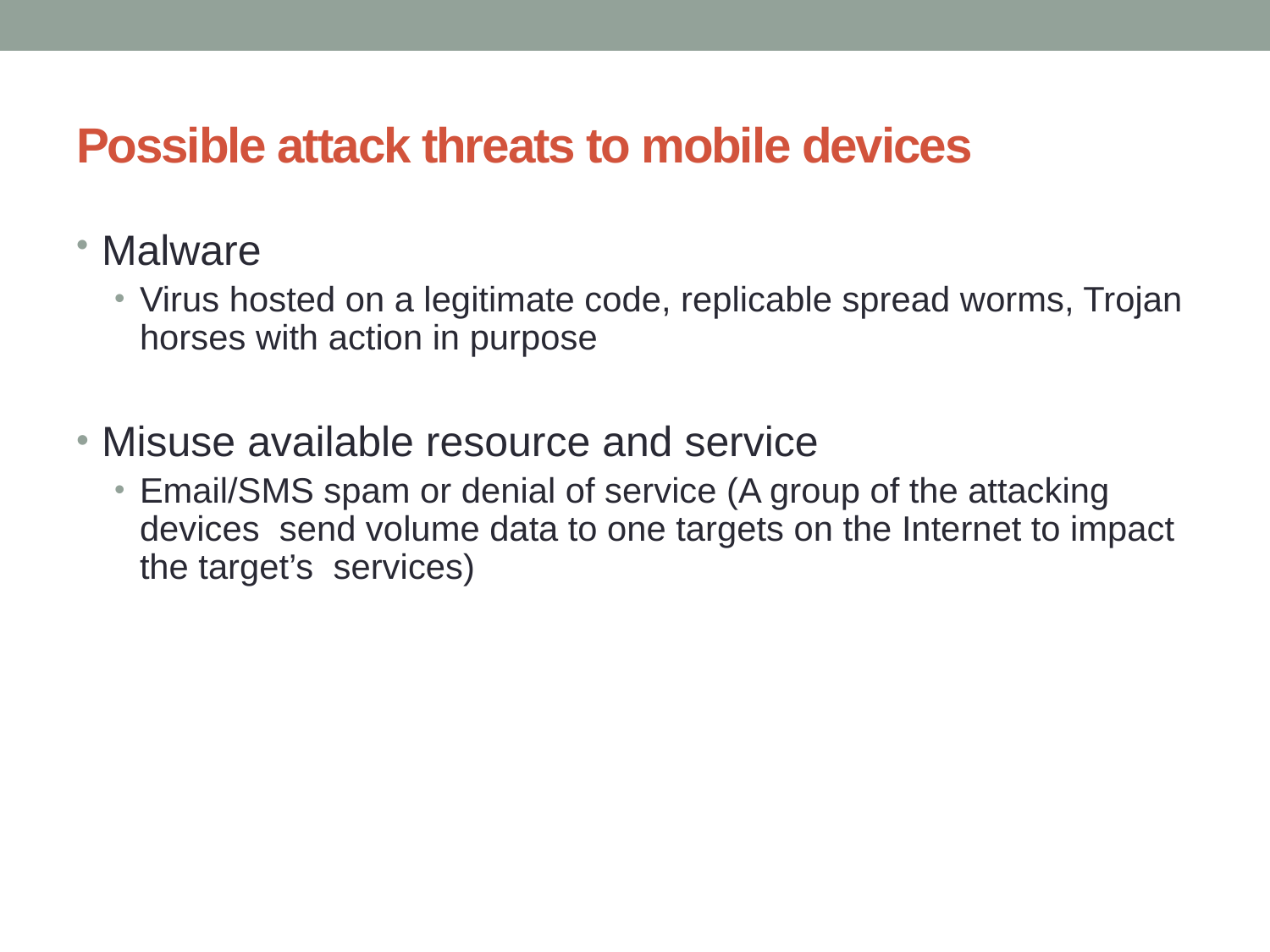

# Possible attack threats to mobile devices
Malware
Virus hosted on a legitimate code, replicable spread worms, Trojan horses with action in purpose

Misuse available resource and service
Email/SMS spam or denial of service (A group of the attacking devices  send volume data to one targets on the Internet to impact the target’s  services)